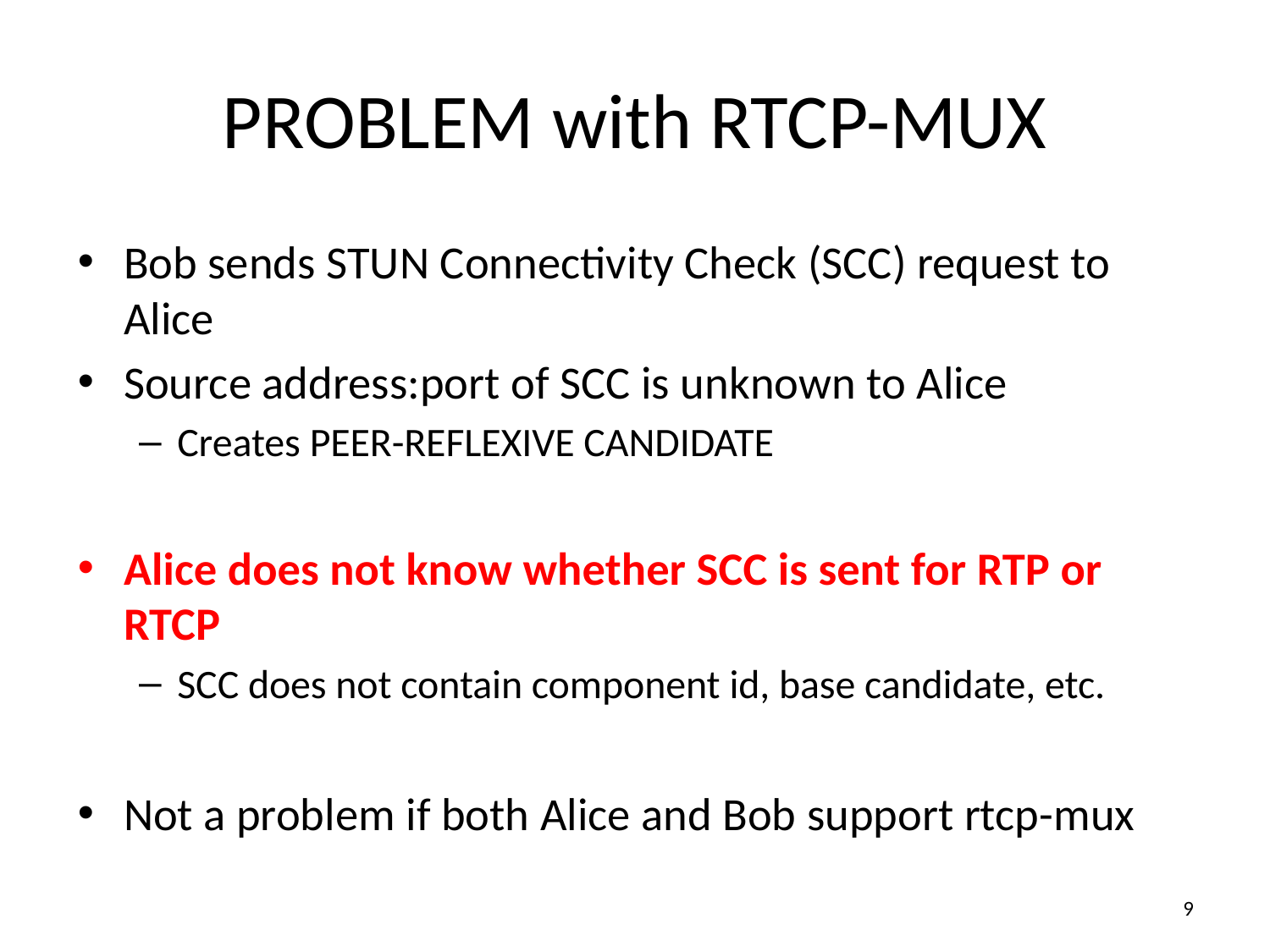

# PROBLEM with RTCP-MUX
Bob sends STUN Connectivity Check (SCC) request to Alice
Source address:port of SCC is unknown to Alice
Creates PEER-REFLEXIVE CANDIDATE

Alice does not know whether SCC is sent for RTP or RTCP
SCC does not contain component id, base candidate, etc.

Not a problem if both Alice and Bob support rtcp-mux

9